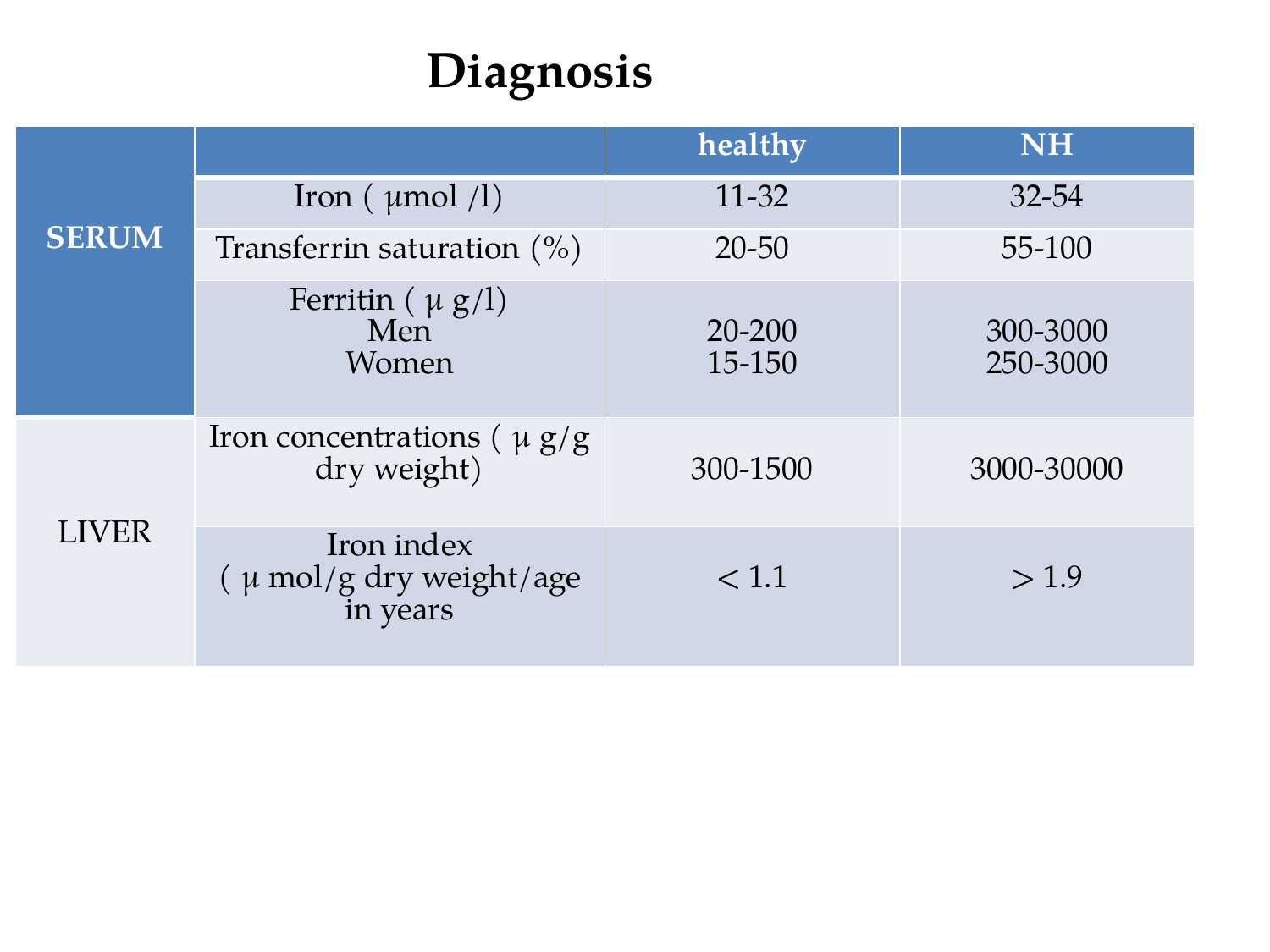

Diagnosis
| SERUM |  | healthy | NH |
| --- | --- | --- | --- |
|  | Iron ( μmol /l) | 11-32 | 32-54 |
|  | Transferrin saturation (%) | 20-50 | 55-100 |
|  | Ferritin ( μ g/l) Men Women | 20-200 15-150 | 300-3000 250-3000 |
| LIVER | Iron concentrations ( μ g/g dry weight) | 300-1500 | 3000-30000 |
|  | Iron index ( μ mol/g dry weight/age in years | < 1.1 | > 1.9 |